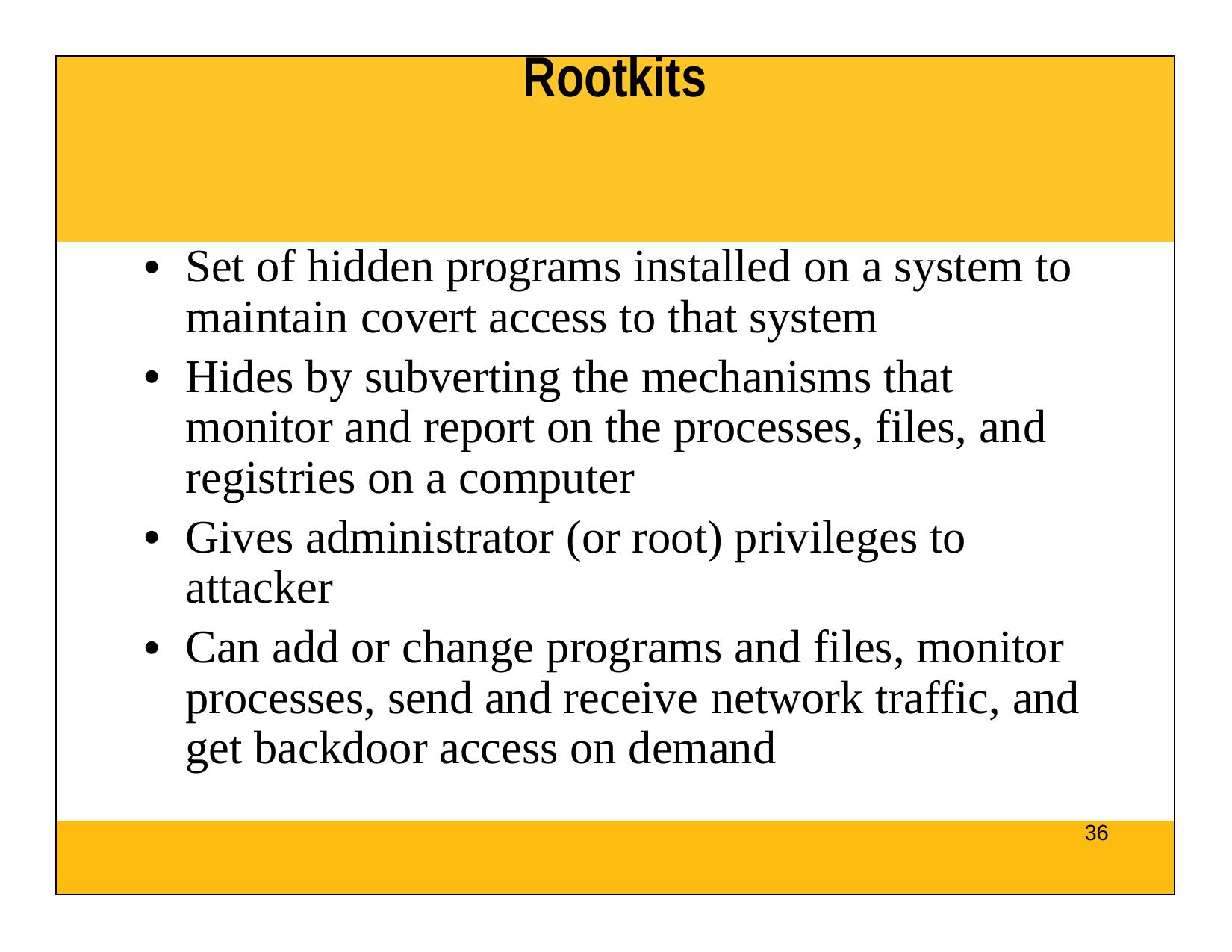

| Rootkits |
| --- |
| Set of hidden programs installed on a system to maintain covert access to that system Hides by subverting the mechanisms that monitor and report on the processes, files, and registries on a computer Gives administrator (or root) privileges to attacker Can add or change programs and files, monitor processes, send and receive network traffic, and get backdoor access on demand |
| 36 |